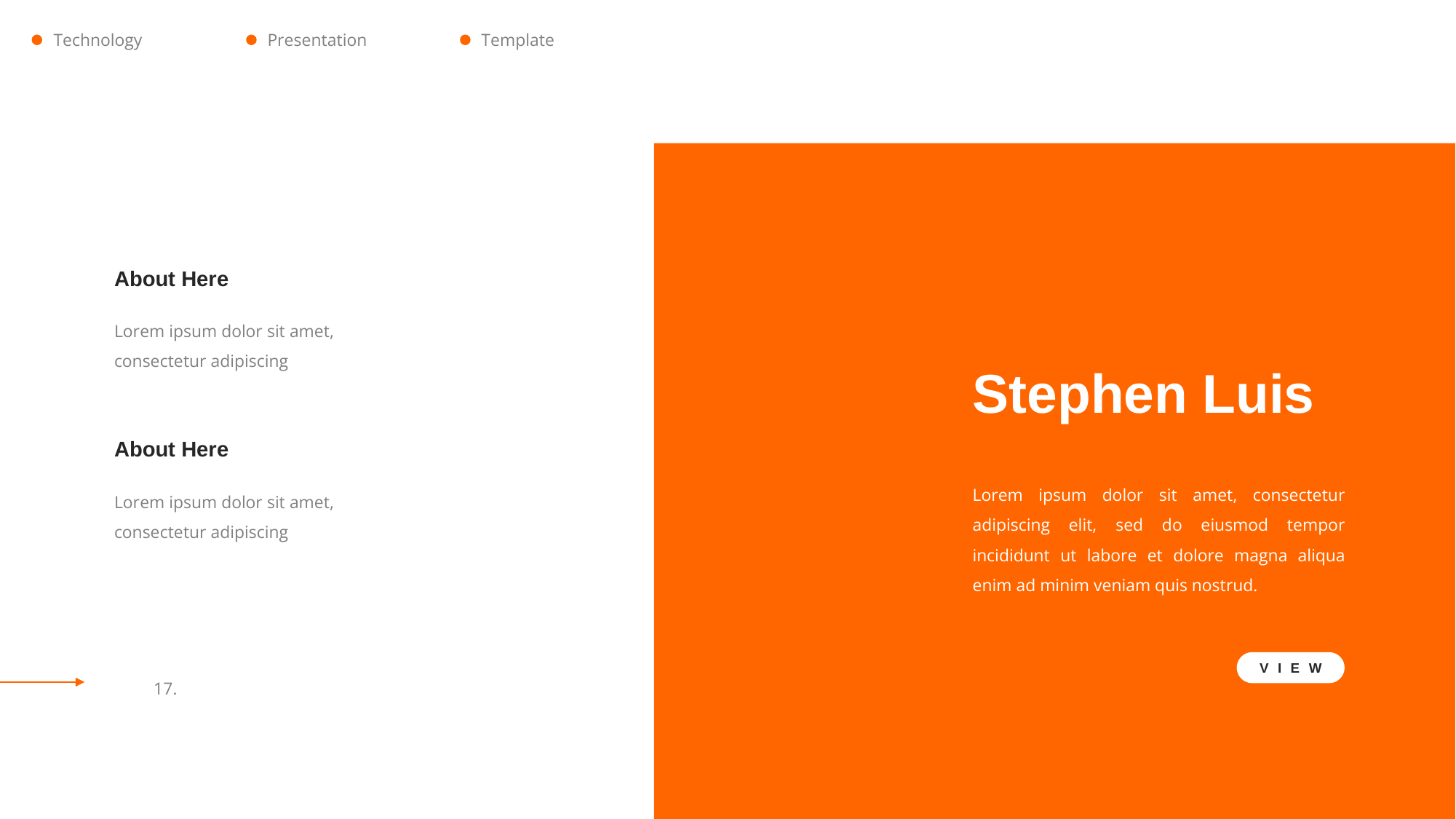

Technology
Presentation
Template

About Here
Lorem ipsum dolor sit amet, consectetur adipiscing

Stephen Luis
About Here
Lorem ipsum dolor sit amet, consectetur adipiscing
Lorem ipsum dolor sit amet, consectetur adipiscing elit, sed do eiusmod tempor incididunt ut labore et dolore magna aliqua enim ad minim veniam quis nostrud.
VIEW
17.